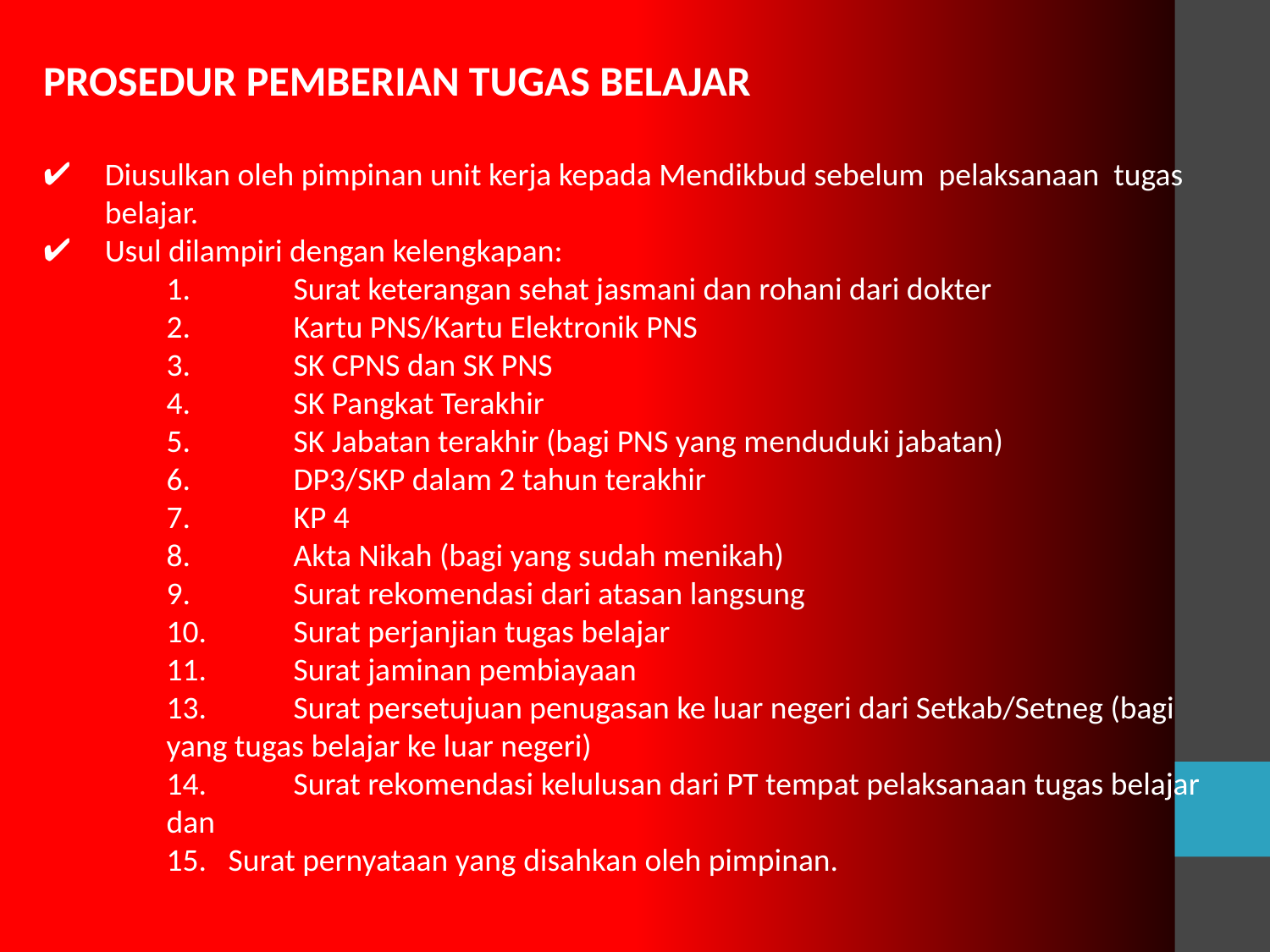

PROSEDUR PEMBERIAN TUGAS BELAJAR
Diusulkan oleh pimpinan unit kerja kepada Mendikbud sebelum  pelaksanaan  tugas belajar.
Usul dilampiri dengan kelengkapan:
	1.	Surat keterangan sehat jasmani dan rohani dari dokter
	2.	Kartu PNS/Kartu Elektronik PNS
	3.	SK CPNS dan SK PNS
	4.	SK Pangkat Terakhir
	5.	SK Jabatan terakhir (bagi PNS yang menduduki jabatan)
	6.	DP3/SKP dalam 2 tahun terakhir
	7.	KP 4
	8.	Akta Nikah (bagi yang sudah menikah)
	9.	Surat rekomendasi dari atasan langsung
	10.	Surat perjanjian tugas belajar
	11.	Surat jaminan pembiayaan
	13.	Surat persetujuan penugasan ke luar negeri dari Setkab/Setneg (bagi yang tugas belajar ke luar negeri)
	14.	Surat rekomendasi kelulusan dari PT tempat pelaksanaan tugas belajar dan
	15.   Surat pernyataan yang disahkan oleh pimpinan.